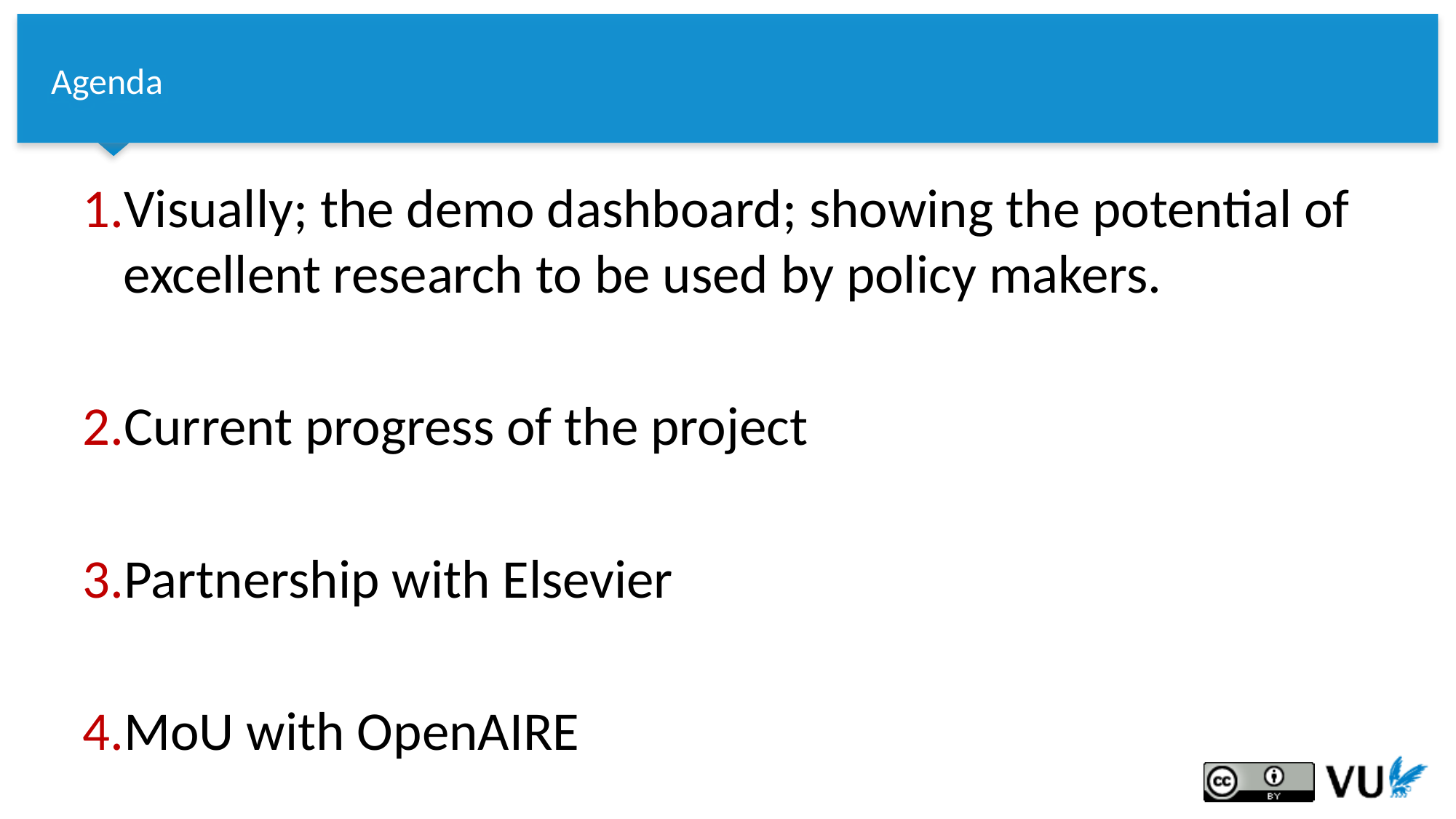

# Agenda
Visually; the demo dashboard; showing the potential of excellent research to be used by policy makers.

Current progress of the project

Partnership with Elsevier

MoU with OpenAIRE